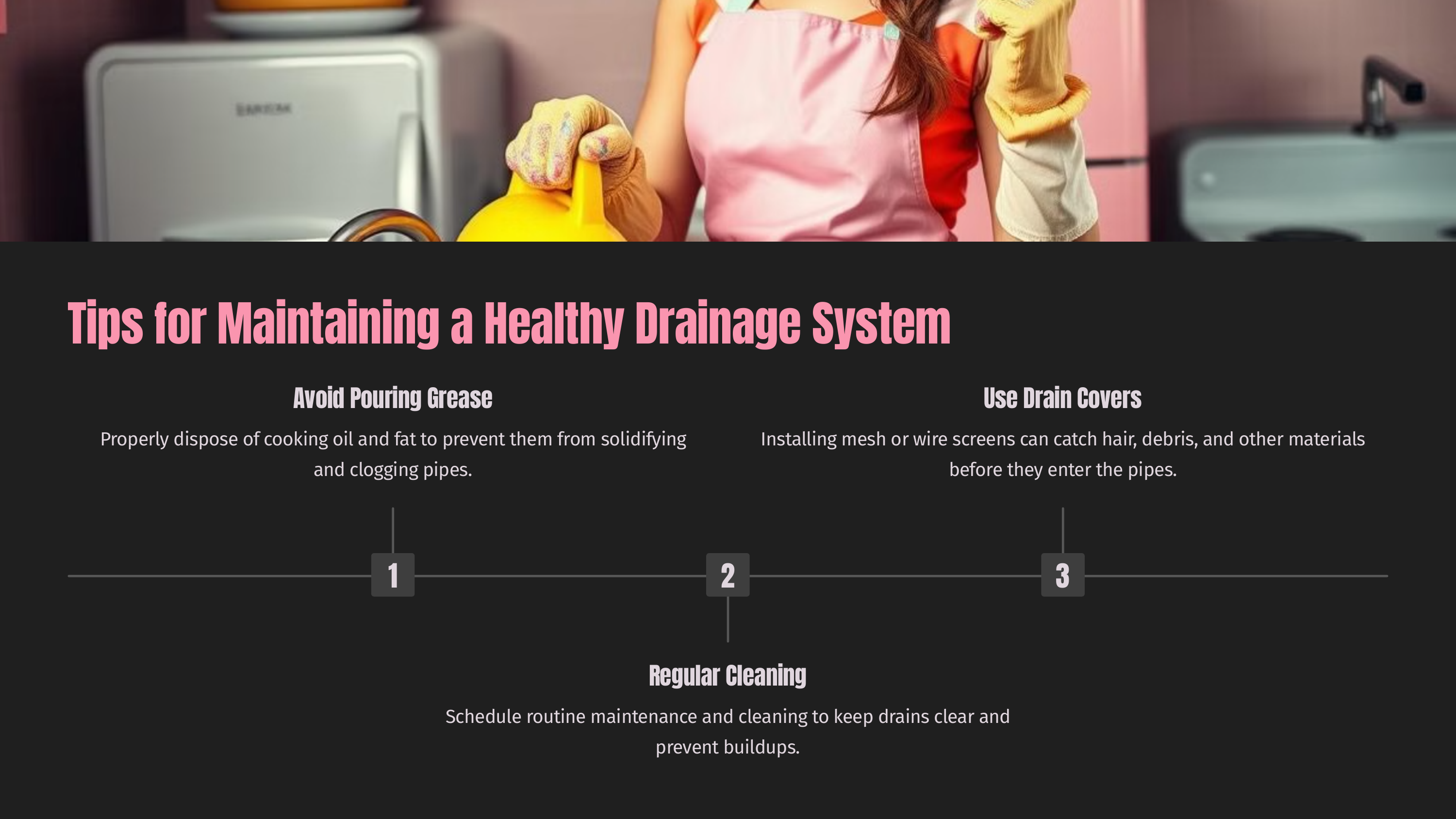

Tips for Maintaining a Healthy Drainage System
Avoid Pouring Grease
Use Drain Covers
Properly dispose of cooking oil and fat to prevent them from solidifying and clogging pipes.
Installing mesh or wire screens can catch hair, debris, and other materials before they enter the pipes.

1
2
3

Regular Cleaning
Schedule routine maintenance and cleaning to keep drains clear and prevent buildups.